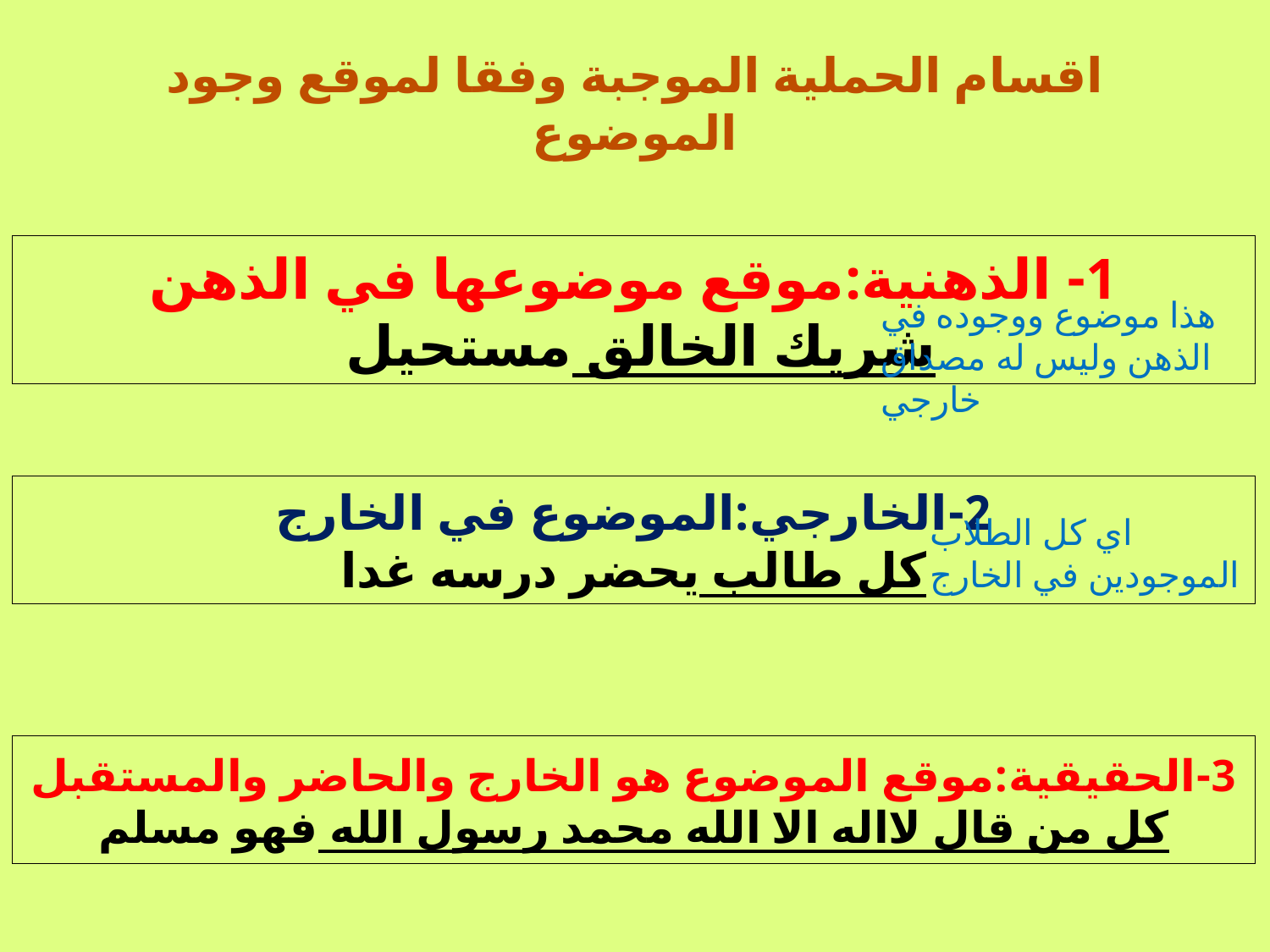

# اقسام الحملية الموجبة وفقا لموقع وجود الموضوع
1- الذهنية:موقع موضوعها في الذهن
شريك الخالق مستحيل
هذا موضوع ووجوده في الذهن وليس له مصداق خارجي
2-الخارجي:الموضوع في الخارج
كل طالب يحضر درسه غدا
اي كل الطلاب الموجودين في الخارج
3-الحقيقية:موقع الموضوع هو الخارج والحاضر والمستقبل
كل من قال لااله الا الله محمد رسول الله فهو مسلم